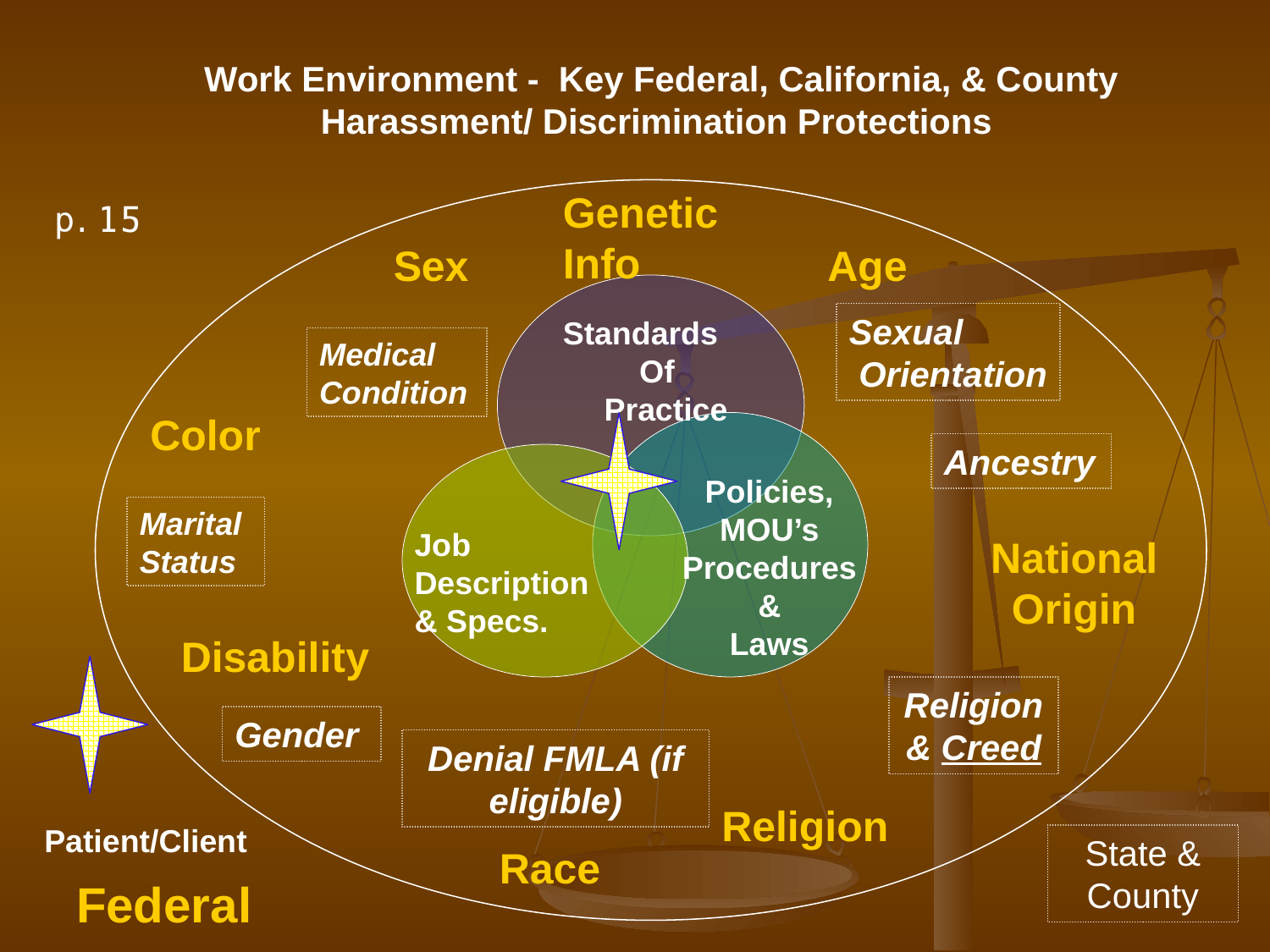

Work Environment -  Key Federal, California, & County Harassment/ Discrimination Protections

Genetic Info
p. 15
Sex
Age

Sexual
 Orientation
Standards
Of
 Practice
Medical Condition
Color

Ancestry

Policies, MOU’s Procedures
&
Laws
Marital Status
Job
Description
& Specs.
National Origin

Disability

Religion & Creed
Gender
Denial FMLA (if eligible)

Religion
Patient/Client
State & County

Race
Federal